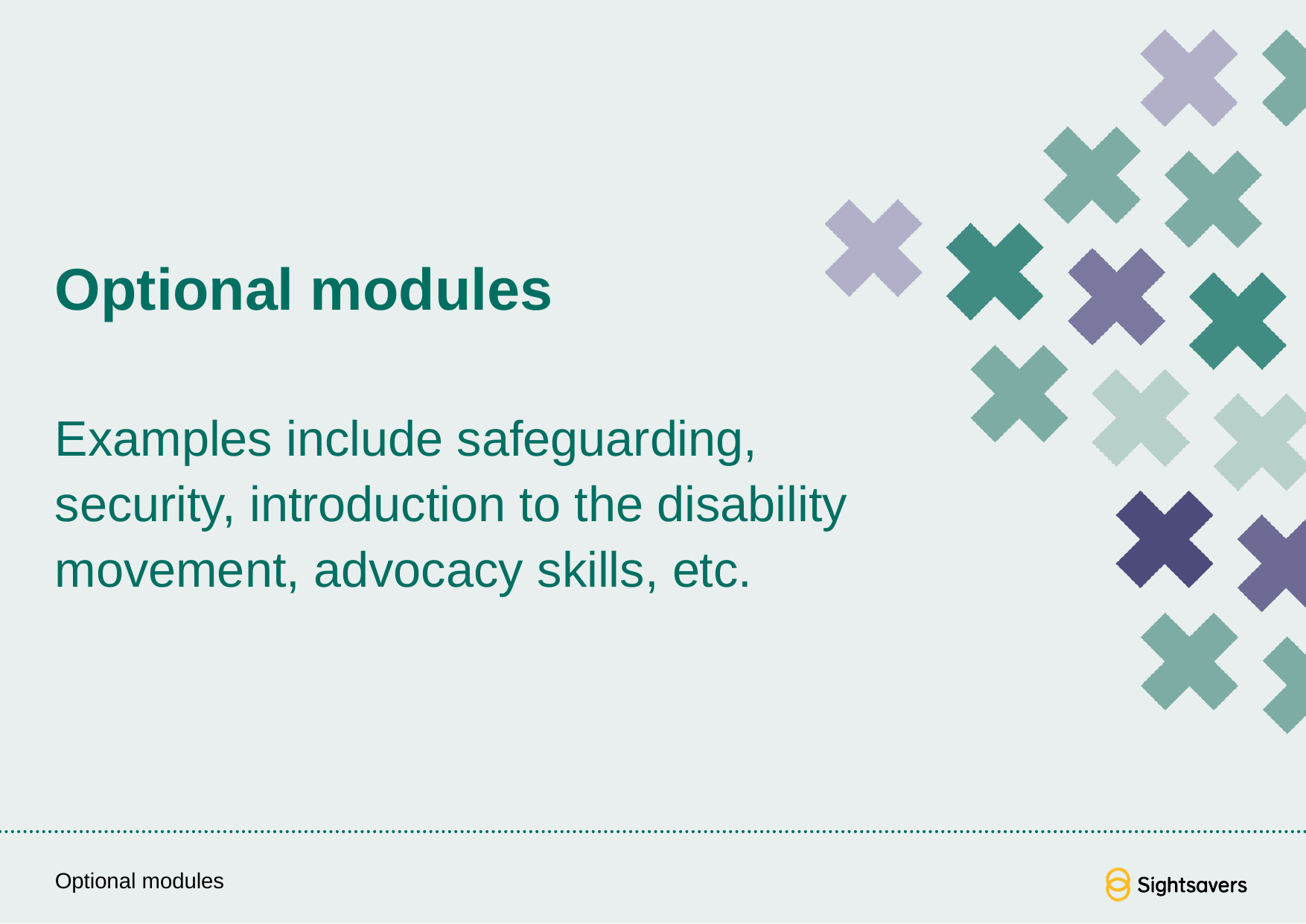

# Optional modules
Examples include safeguarding, security, introduction to the disability movement, advocacy skills, etc.
Optional modules